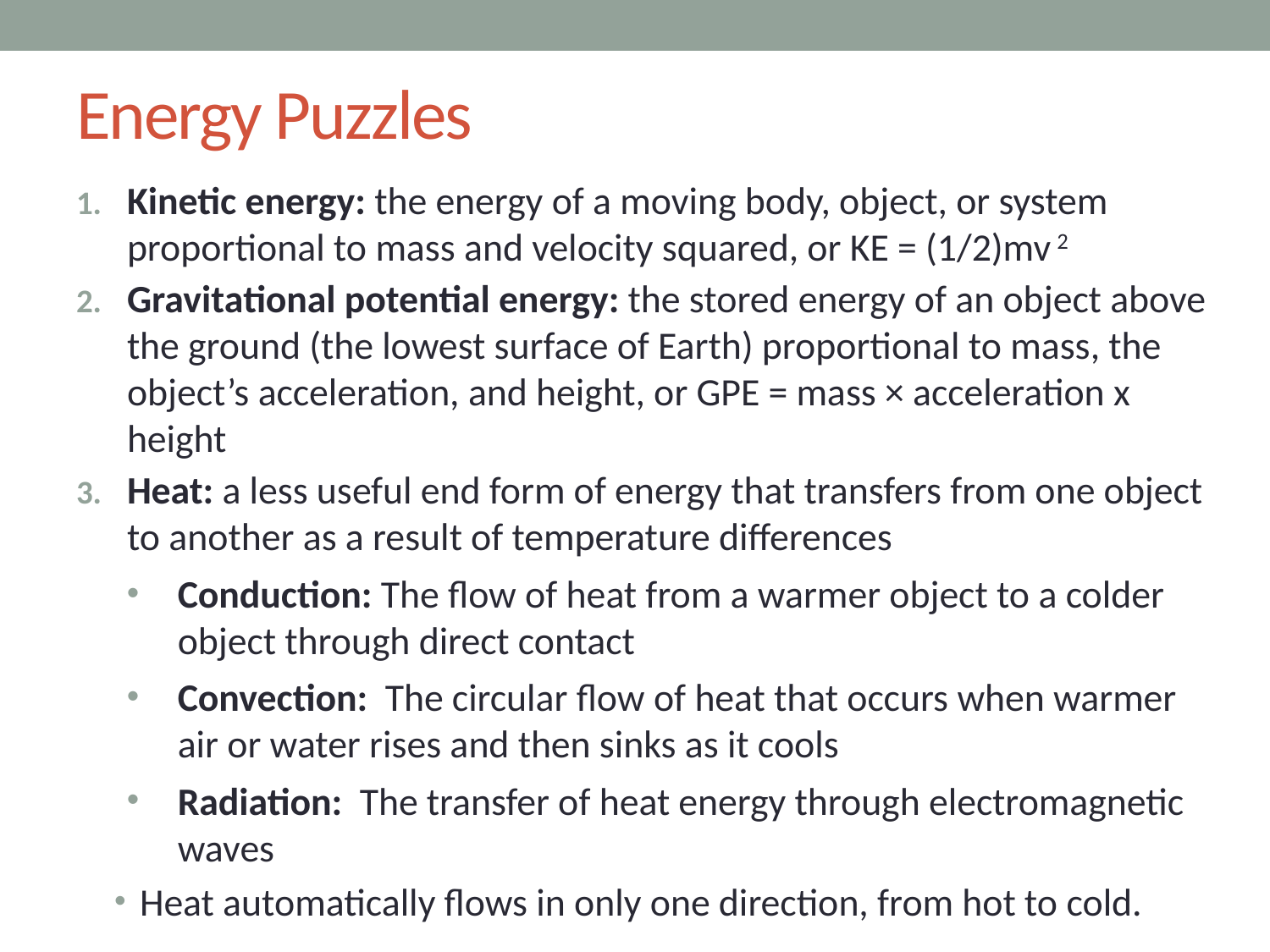

# Energy Puzzles
Kinetic energy: the energy of a moving body, object, or system proportional to mass and velocity squared, or KE = (1/2)mv 2
Gravitational potential energy: the stored energy of an object above the ground (the lowest surface of Earth) proportional to mass, the object’s acceleration, and height, or GPE = mass × acceleration x height
Heat: a less useful end form of energy that transfers from one object to another as a result of temperature differences
Conduction: The flow of heat from a warmer object to a colder object through direct contact
Convection:  The circular flow of heat that occurs when warmer air or water rises and then sinks as it cools
Radiation:  The transfer of heat energy through electromagnetic waves
Heat automatically flows in only one direction, from hot to cold.